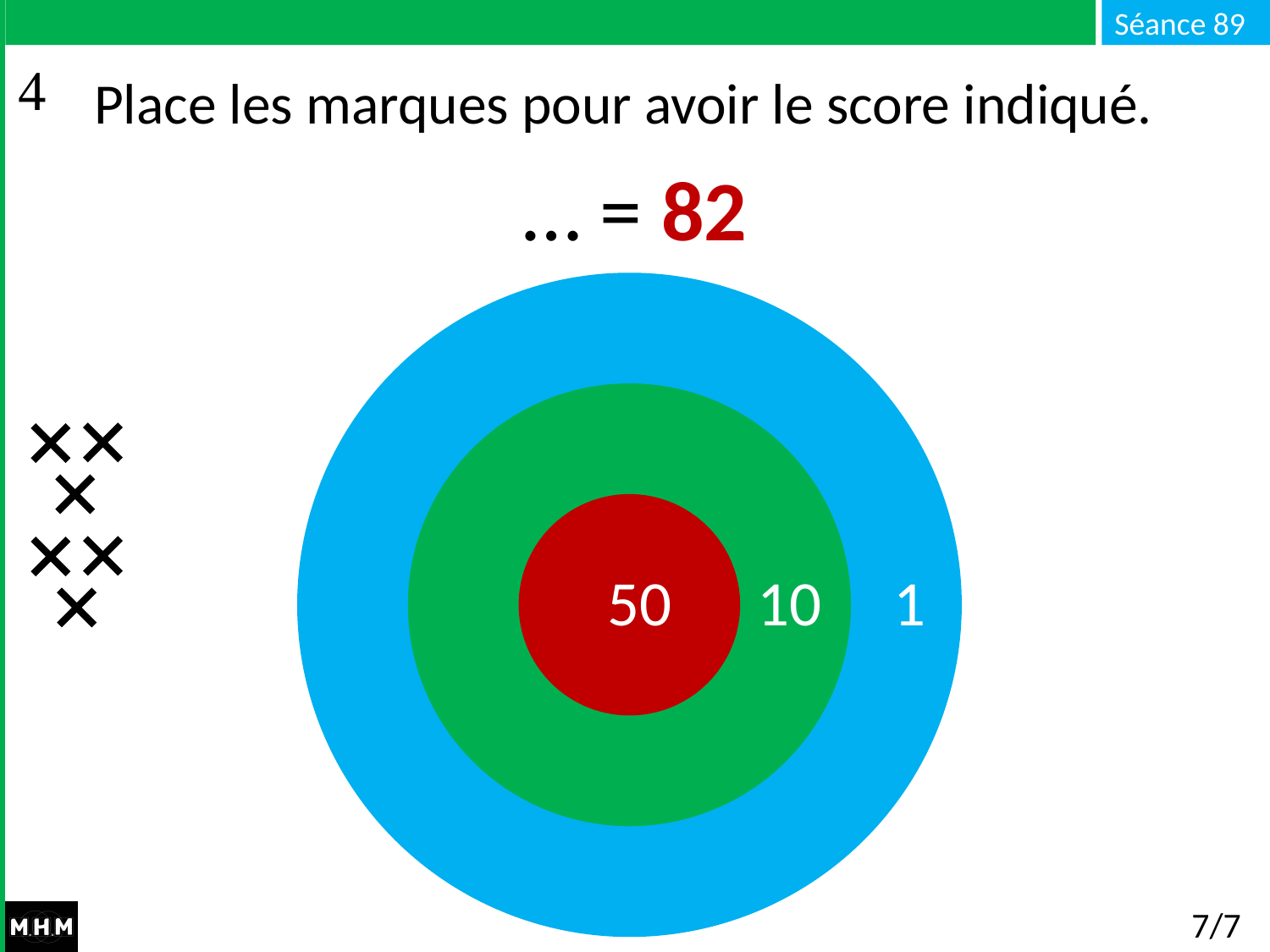

# Place les marques pour avoir le score indiqué.
… = 82

50      10     1

7/7